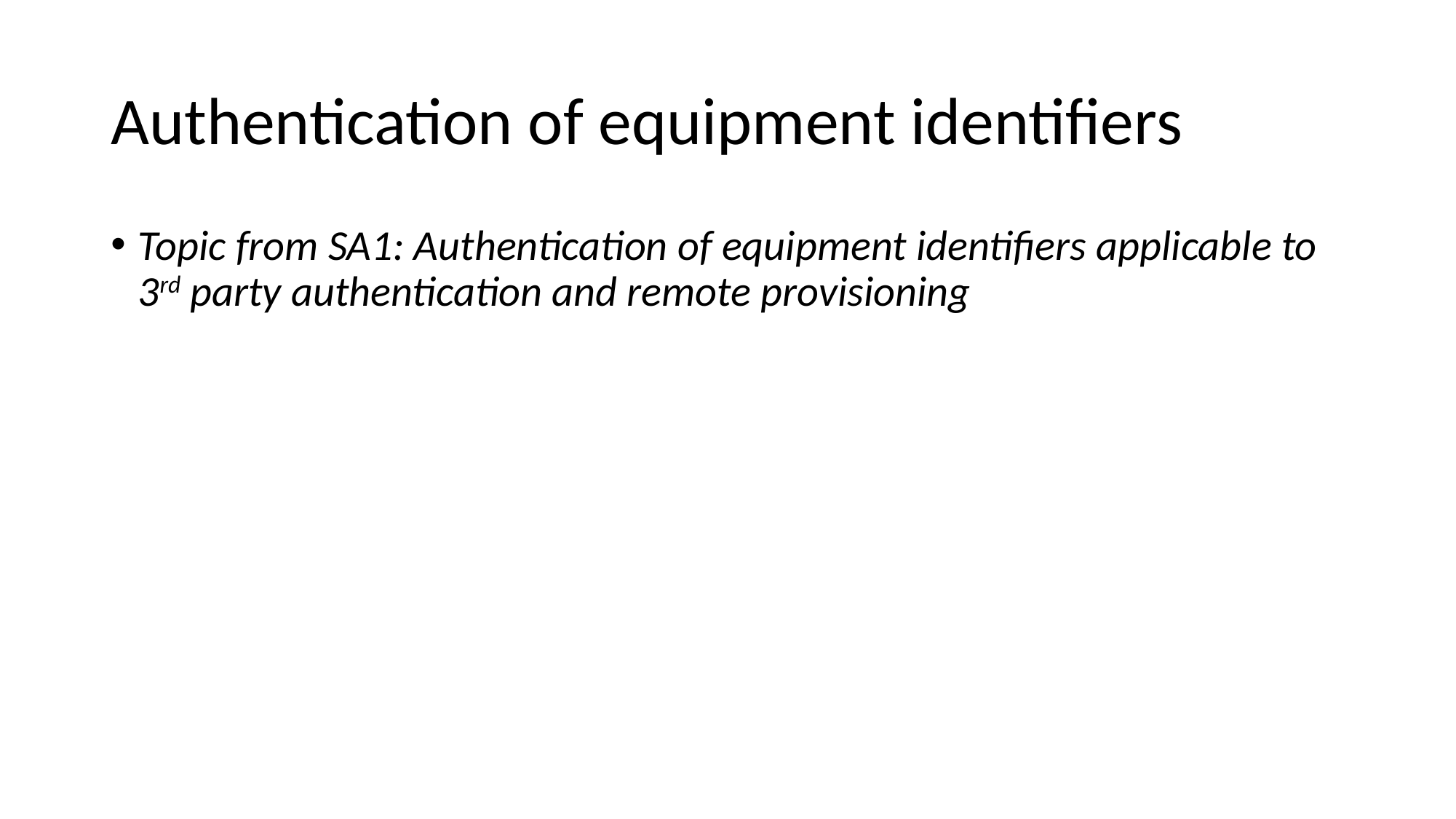

# Authentication of equipment identifiers
Topic from SA1: Authentication of equipment identifiers applicable to 3rd party authentication and remote provisioning